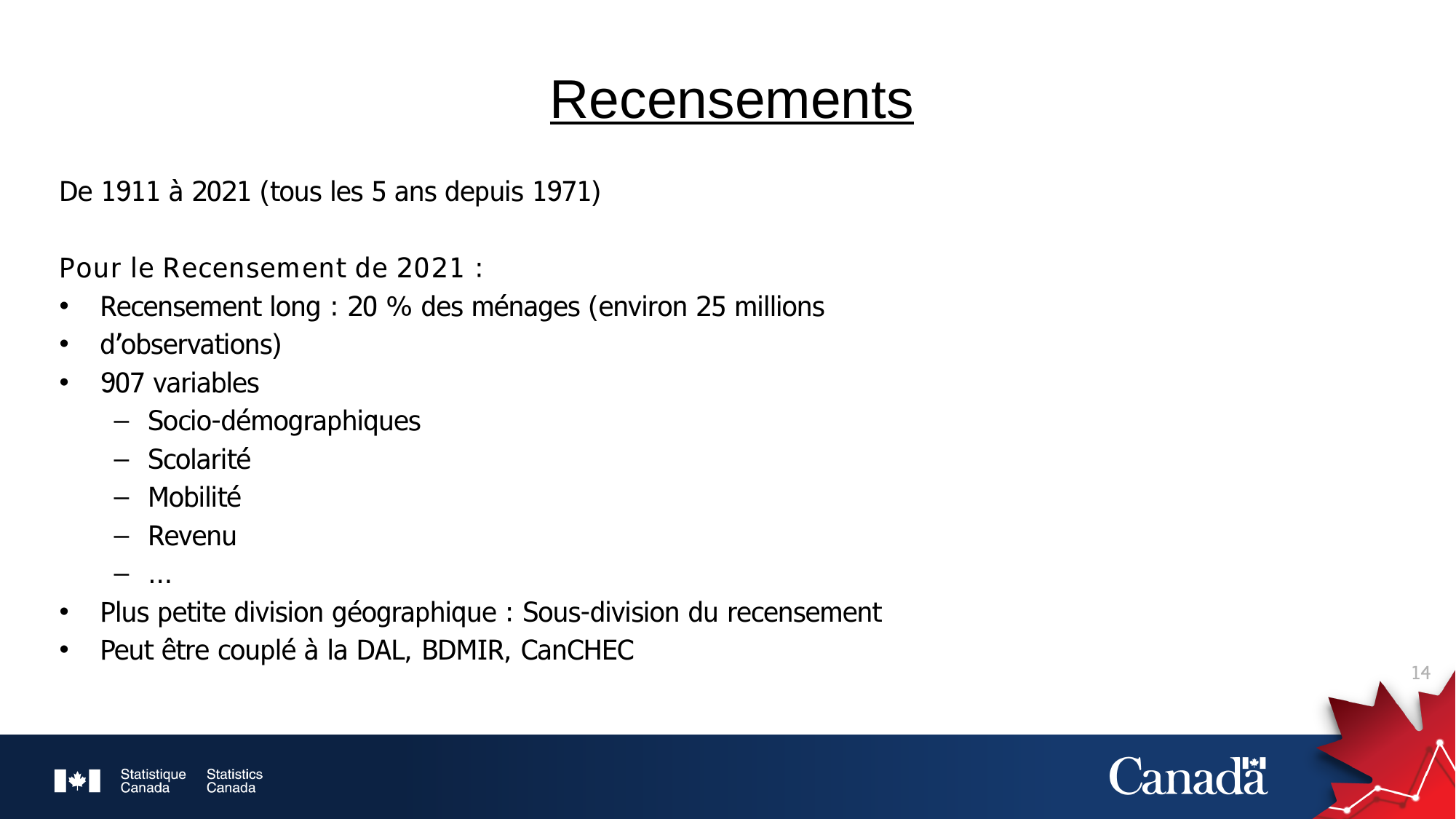

# Recensements
De 1911 à 2021 (tous les 5 ans depuis 1971)

Pour le Recensement de 2021 :
Recensement long : 20 % des ménages (environ 25 millions
d’observations)
907 variables
Socio-démographiques
Scolarité
Mobilité
Revenu
...
Plus petite division géographique : Sous-division du recensement
Peut être couplé à la DAL, BDMIR, CanCHEC

14